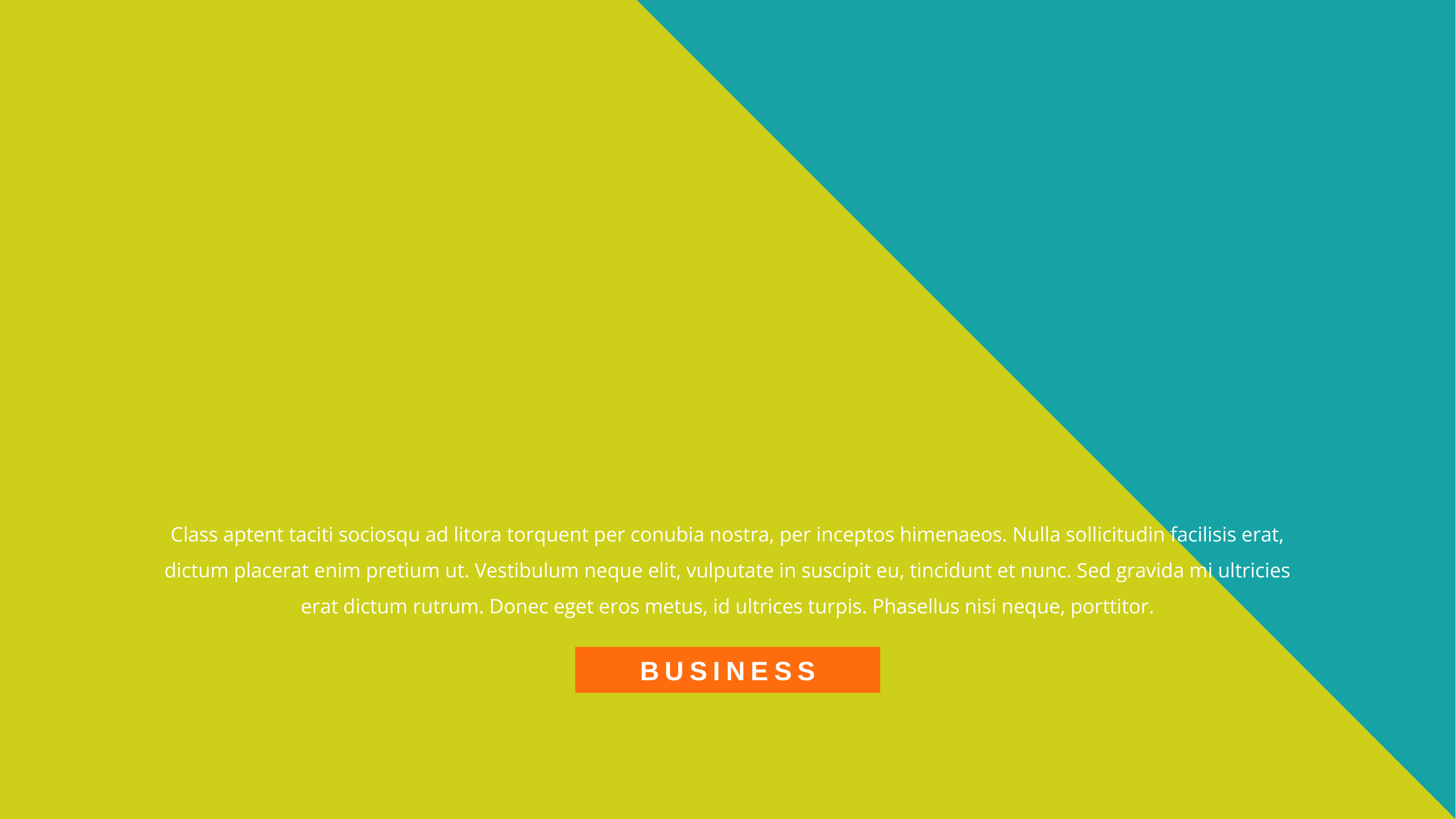

Class aptent taciti sociosqu ad litora torquent per conubia nostra, per inceptos himenaeos. Nulla sollicitudin facilisis erat, dictum placerat enim pretium ut. Vestibulum neque elit, vulputate in suscipit eu, tincidunt et nunc. Sed gravida mi ultricies erat dictum rutrum. Donec eget eros metus, id ultrices turpis. Phasellus nisi neque, porttitor.
BUSINESS